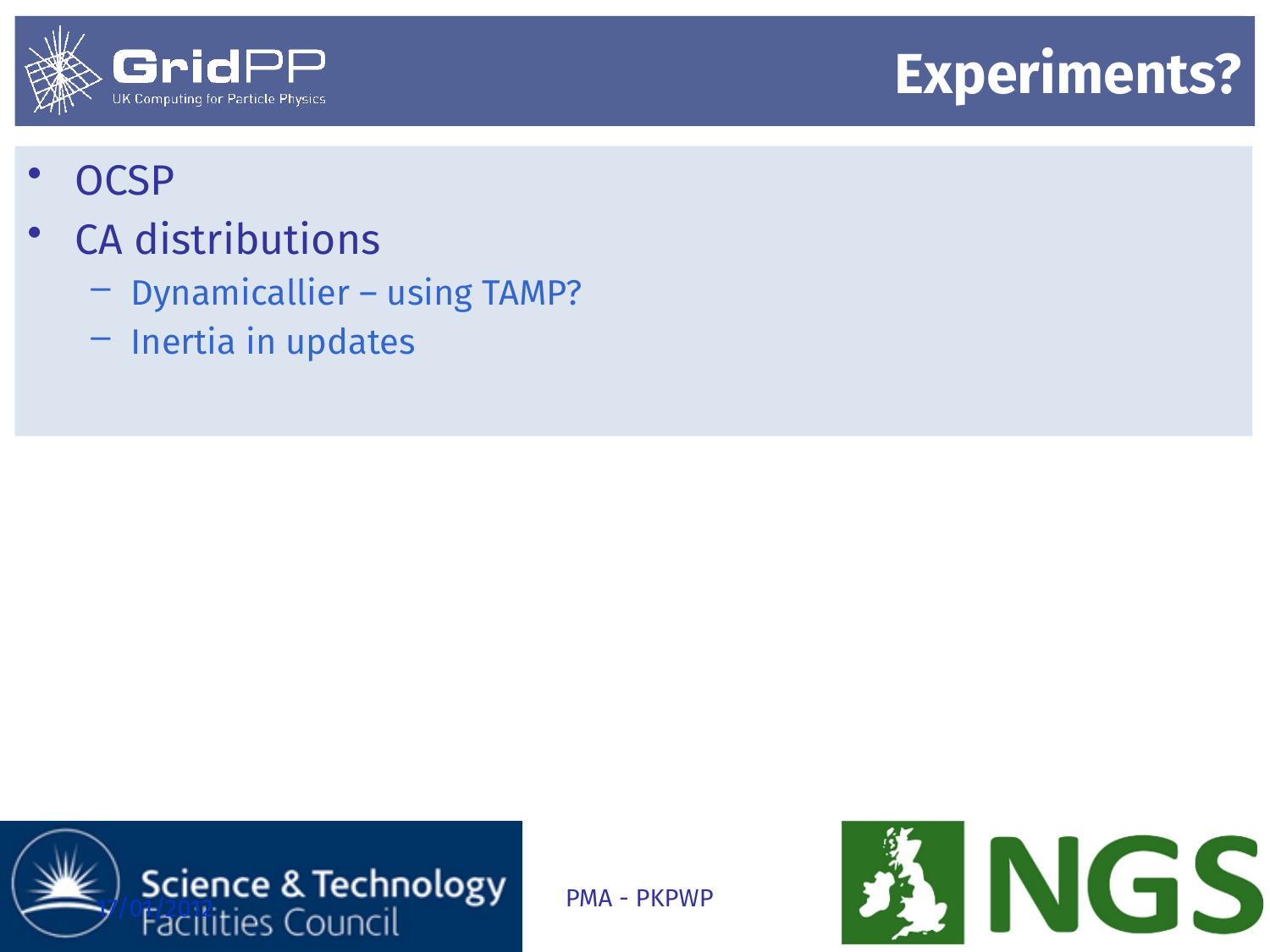

# Experiments?
OCSP
CA distributions
Dynamicallier – using TAMP?
Inertia in updates

PMA - PKPWP
17/01/2012
12